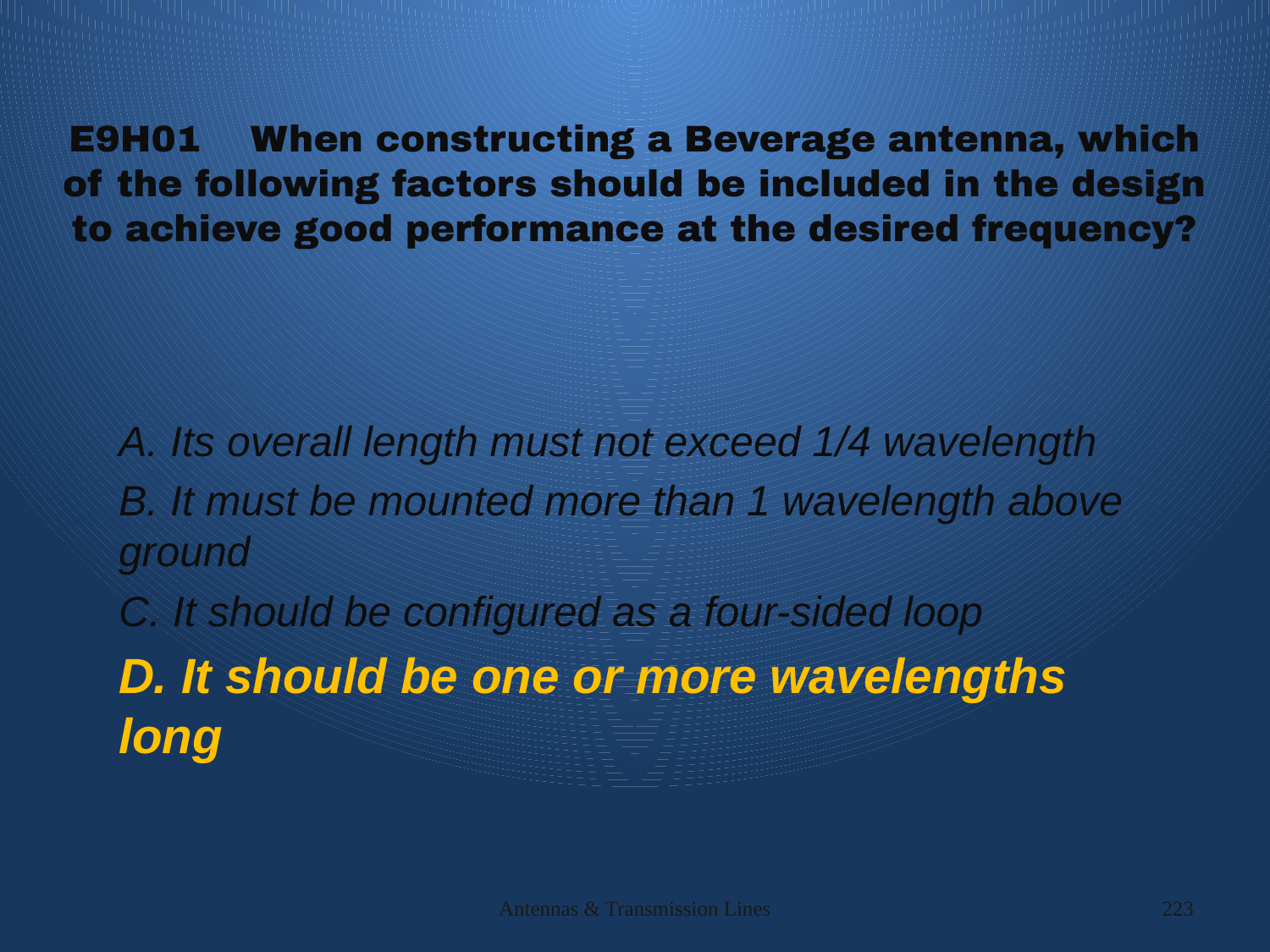

# E9H01    When constructing a Beverage antenna, which of the following factors should be included in the design to achieve good performance at the desired frequency?

A. Its overall length must not exceed 1/4 wavelength
B. It must be mounted more than 1 wavelength above ground
C. It should be configured as a four-sided loop
D. It should be one or more wavelengths long
Antennas & Transmission Lines
223